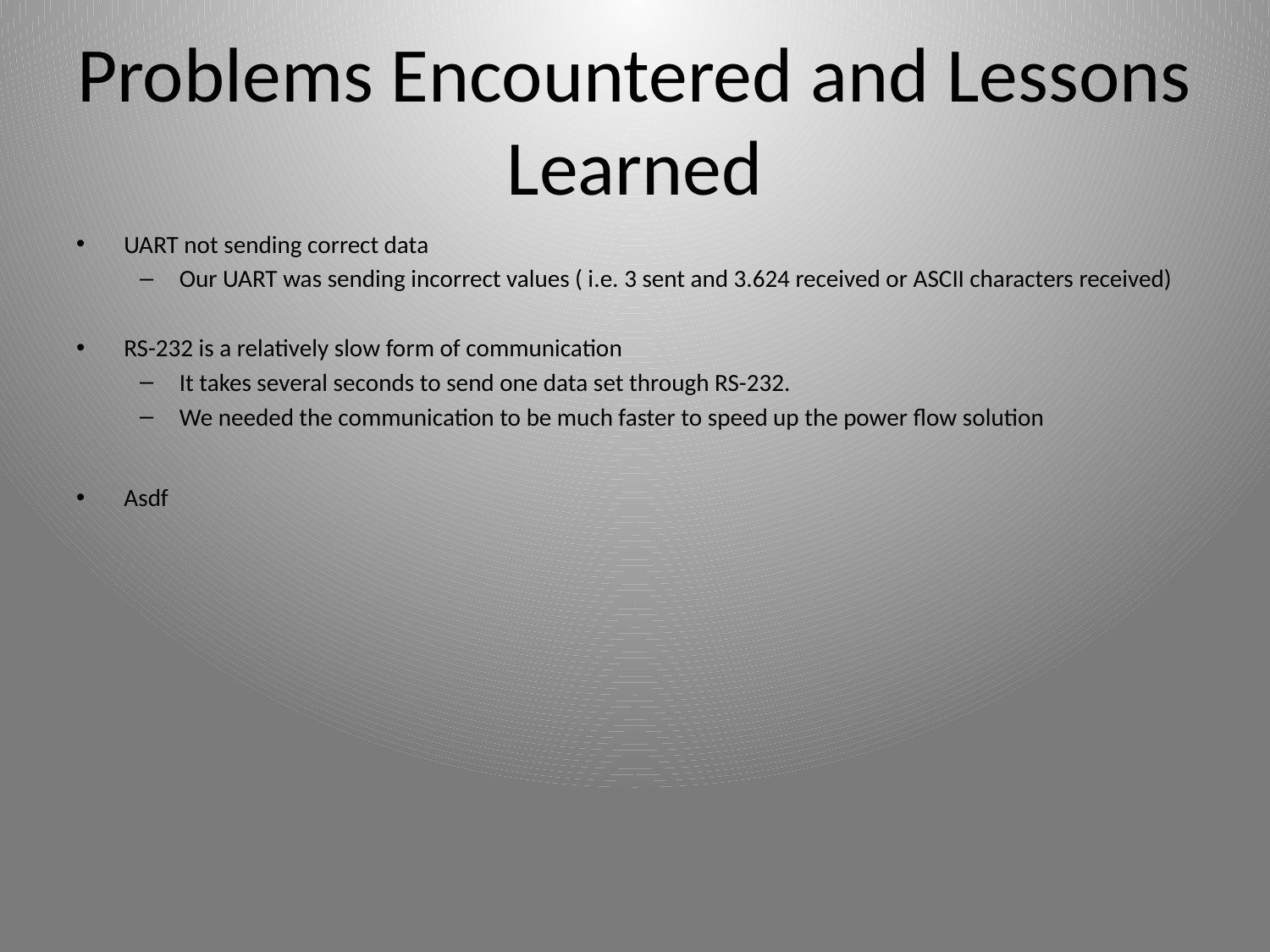

# Problems Encountered and Lessons Learned
UART not sending correct data
Our UART was sending incorrect values ( i.e. 3 sent and 3.624 received or ASCII characters received)

RS-232 is a relatively slow form of communication
It takes several seconds to send one data set through RS-232.
We needed the communication to be much faster to speed up the power flow solution

Asdf